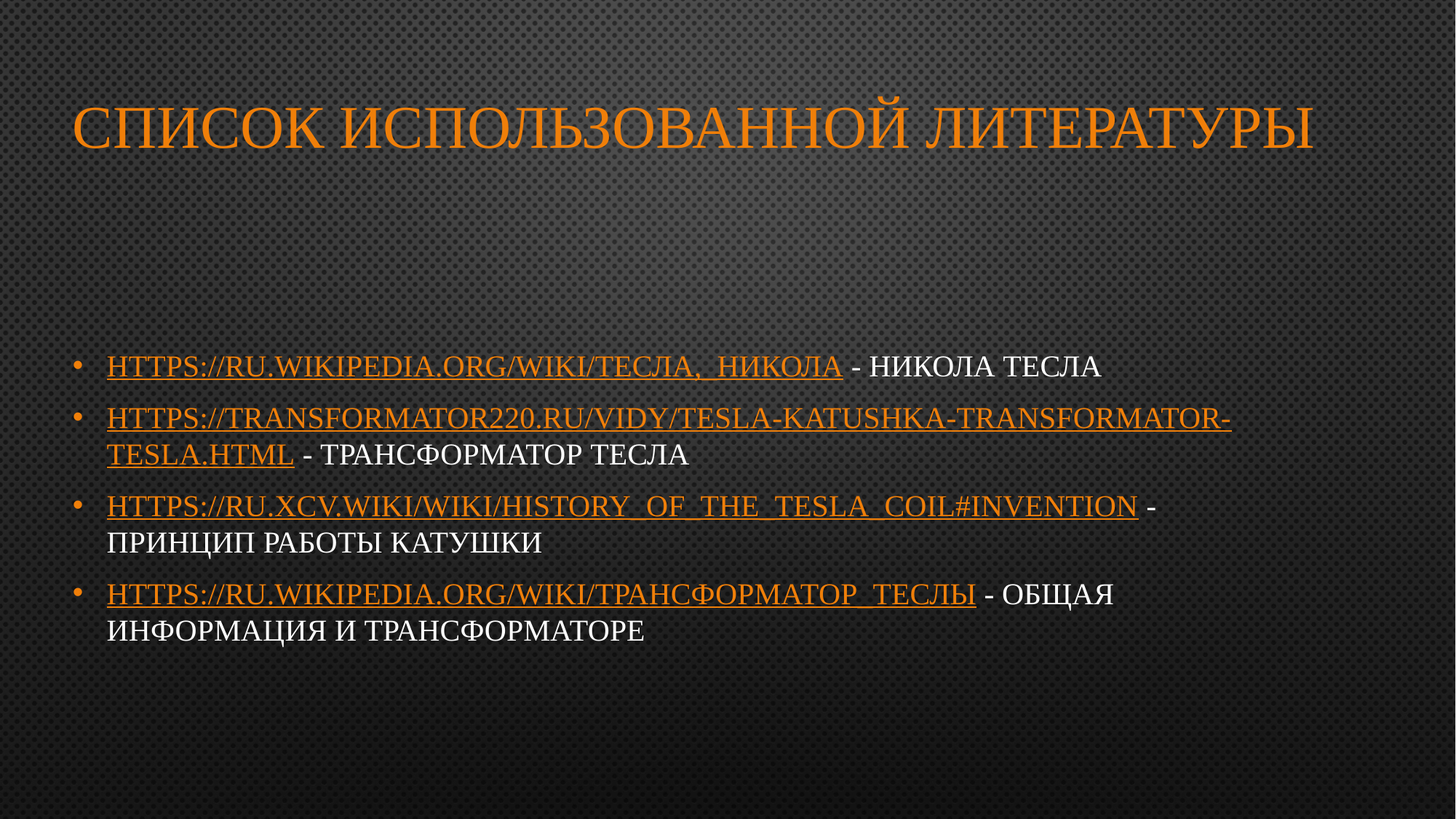

# Список использованной литературы
https://ru.wikipedia.org/wiki/Тесла,_Никола - Никола Тесла
https://transformator220.ru/vidy/tesla-katushka-transformator-tesla.html - Трансформатор Тесла
https://ru.xcv.wiki/wiki/History_of_the_Tesla_coil#Invention - Принцип работы катушки
https://ru.wikipedia.org/wiki/Трансформатор_Теслы - Общая информация и трансформаторе